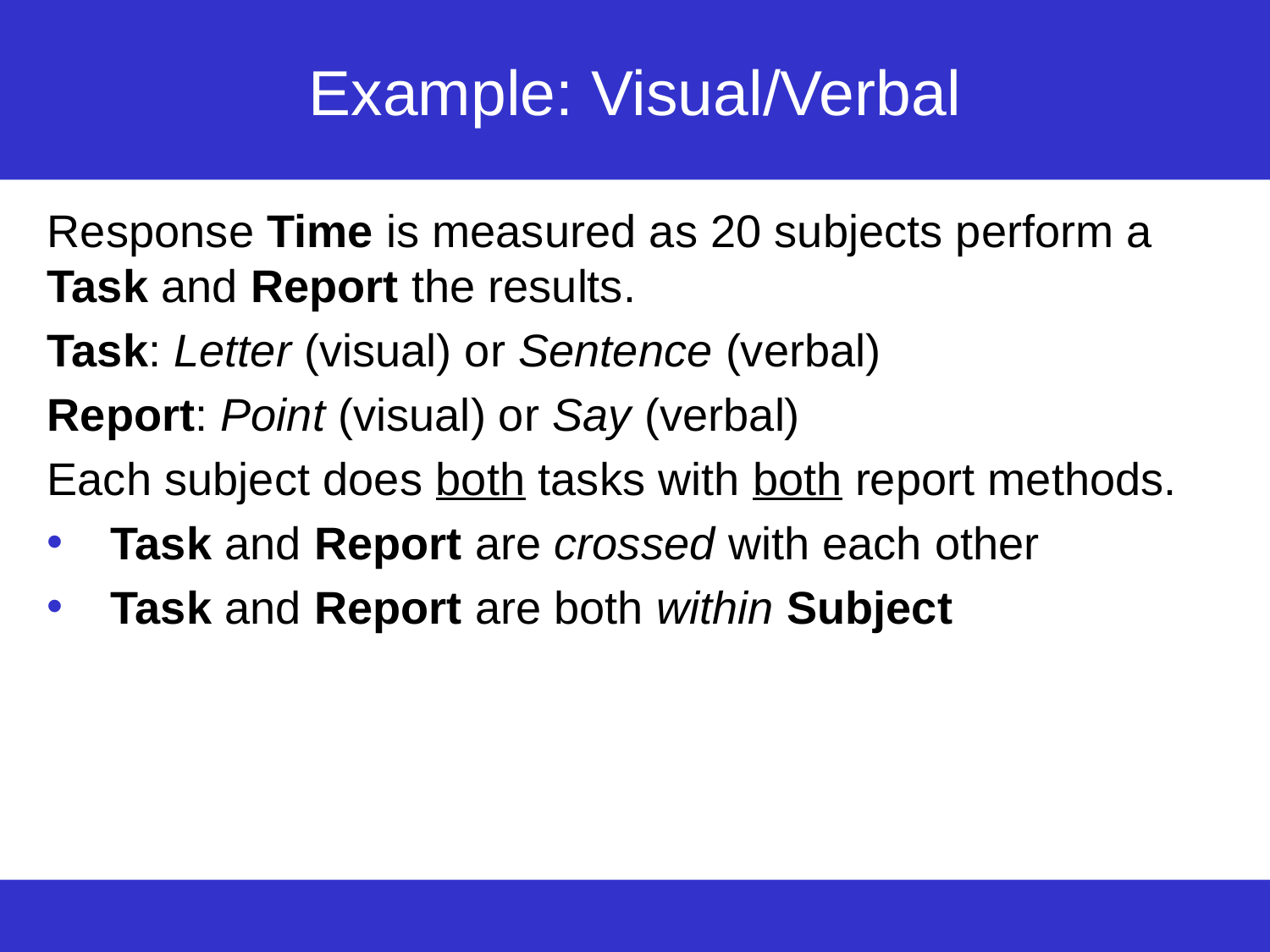

# Example: Visual/Verbal
Response Time is measured as 20 subjects perform a Task and Report the results.
Task: Letter (visual) or Sentence (verbal)
Report: Point (visual) or Say (verbal)
Each subject does both tasks with both report methods.
Task and Report are crossed with each other
Task and Report are both within Subject